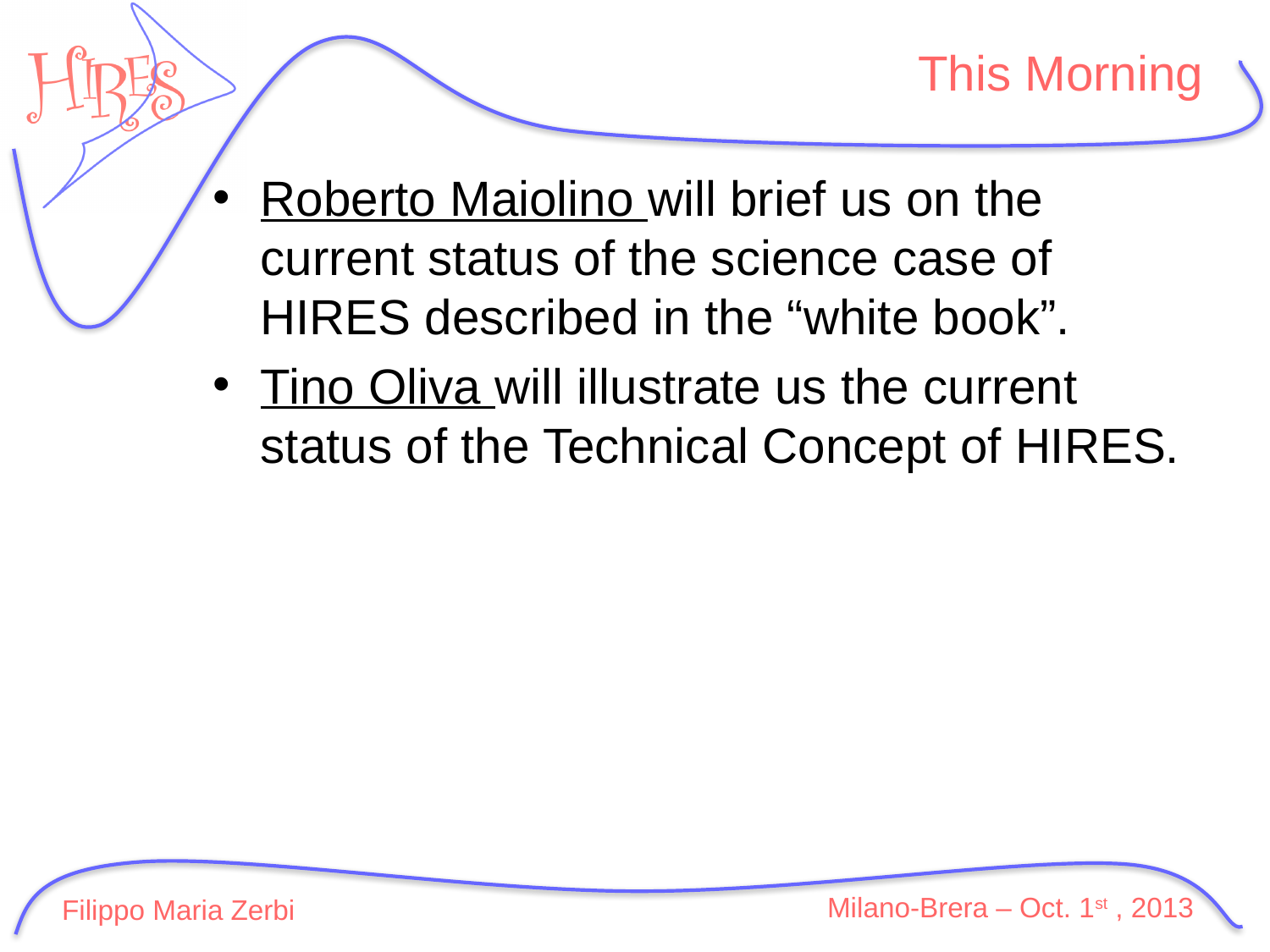

# This Morning
Roberto Maiolino will brief us on the current status of the science case of HIRES described in the “white book”.
Tino Oliva will illustrate us the current status of the Technical Concept of HIRES.